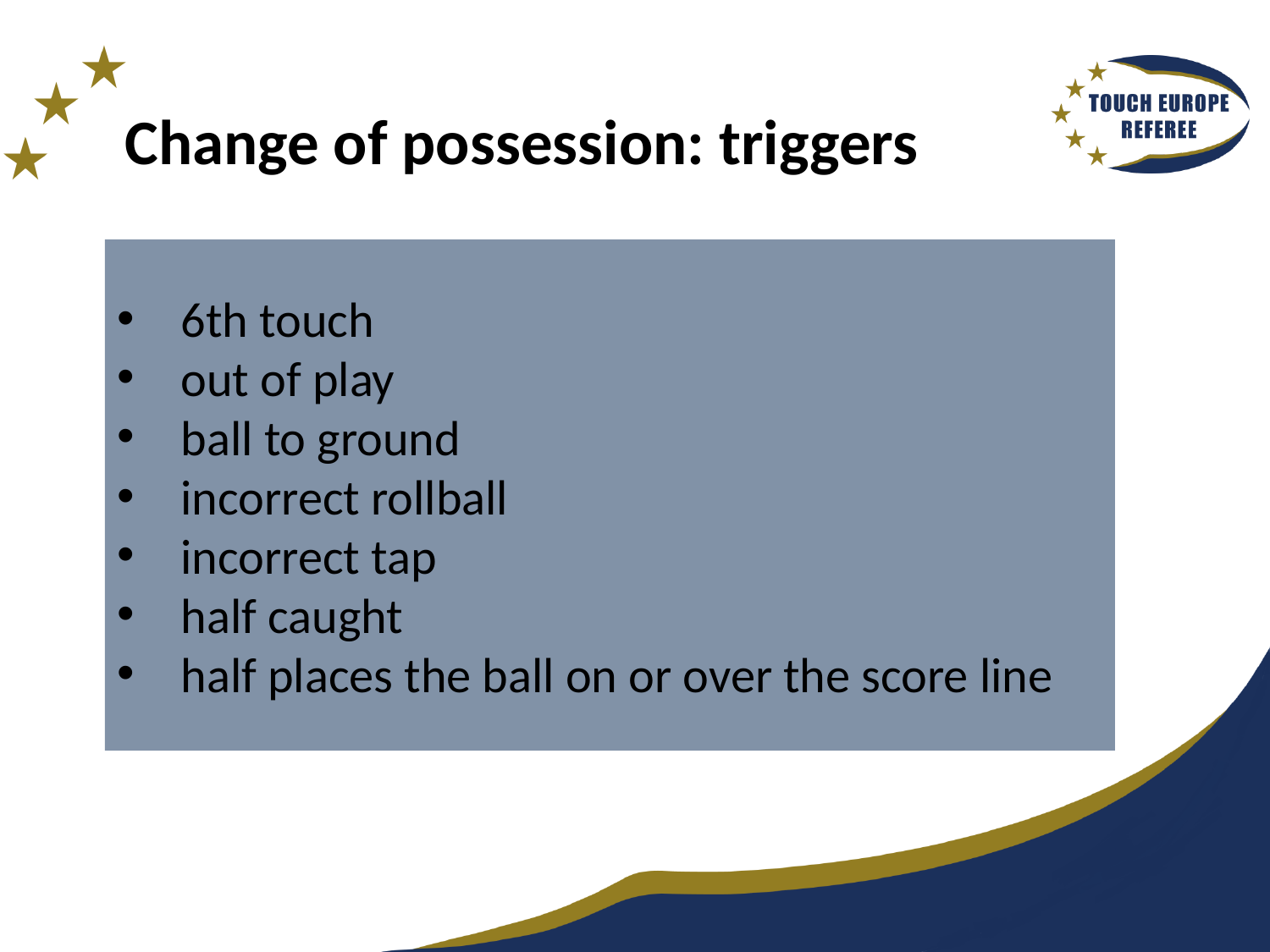

# Change of possession: triggers
6th touch
out of play
ball to ground
incorrect rollball
incorrect tap
half caught
half places the ball on or over the score line